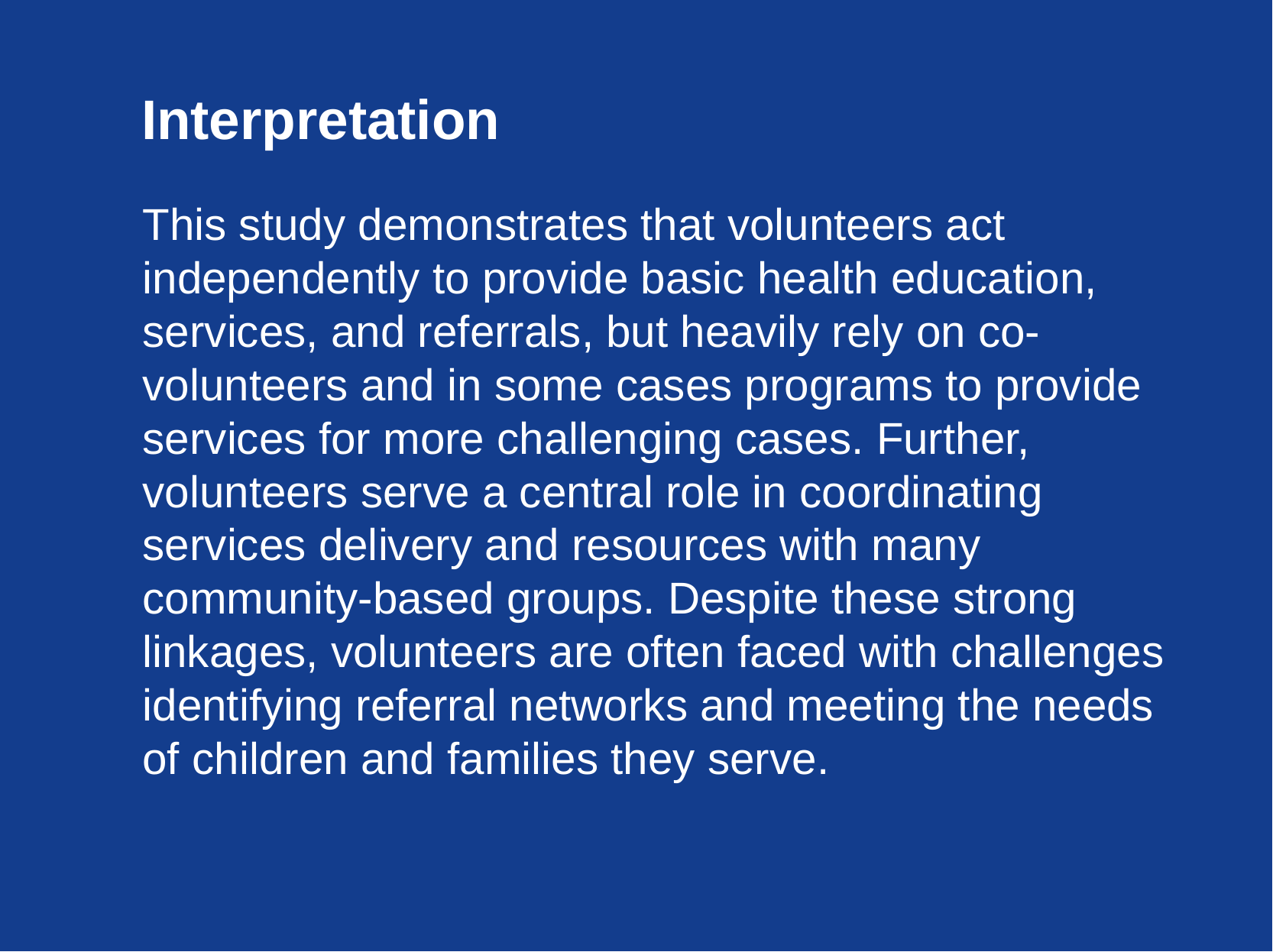

# Interpretation
This study demonstrates that volunteers act independently to provide basic health education, services, and referrals, but heavily rely on co-volunteers and in some cases programs to provide services for more challenging cases. Further, volunteers serve a central role in coordinating services delivery and resources with many community-based groups. Despite these strong linkages, volunteers are often faced with challenges identifying referral networks and meeting the needs of children and families they serve.